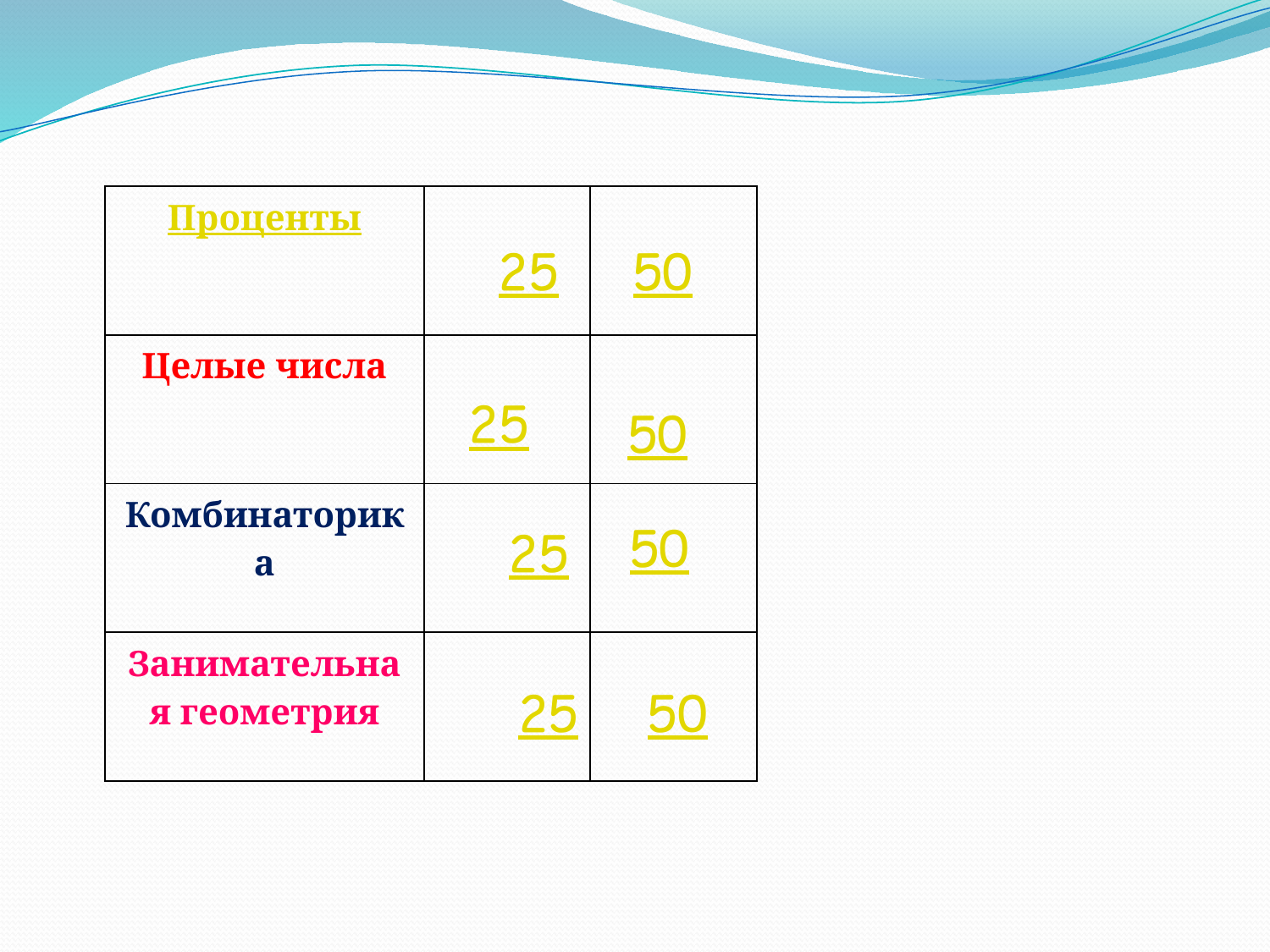

| Проценты |  |  |
| --- | --- | --- |
| Целые числа |  |  |
| Комбинаторика |  |  |
| Занимательная геометрия |  |  |
25
50
25
50
50
25
25
50